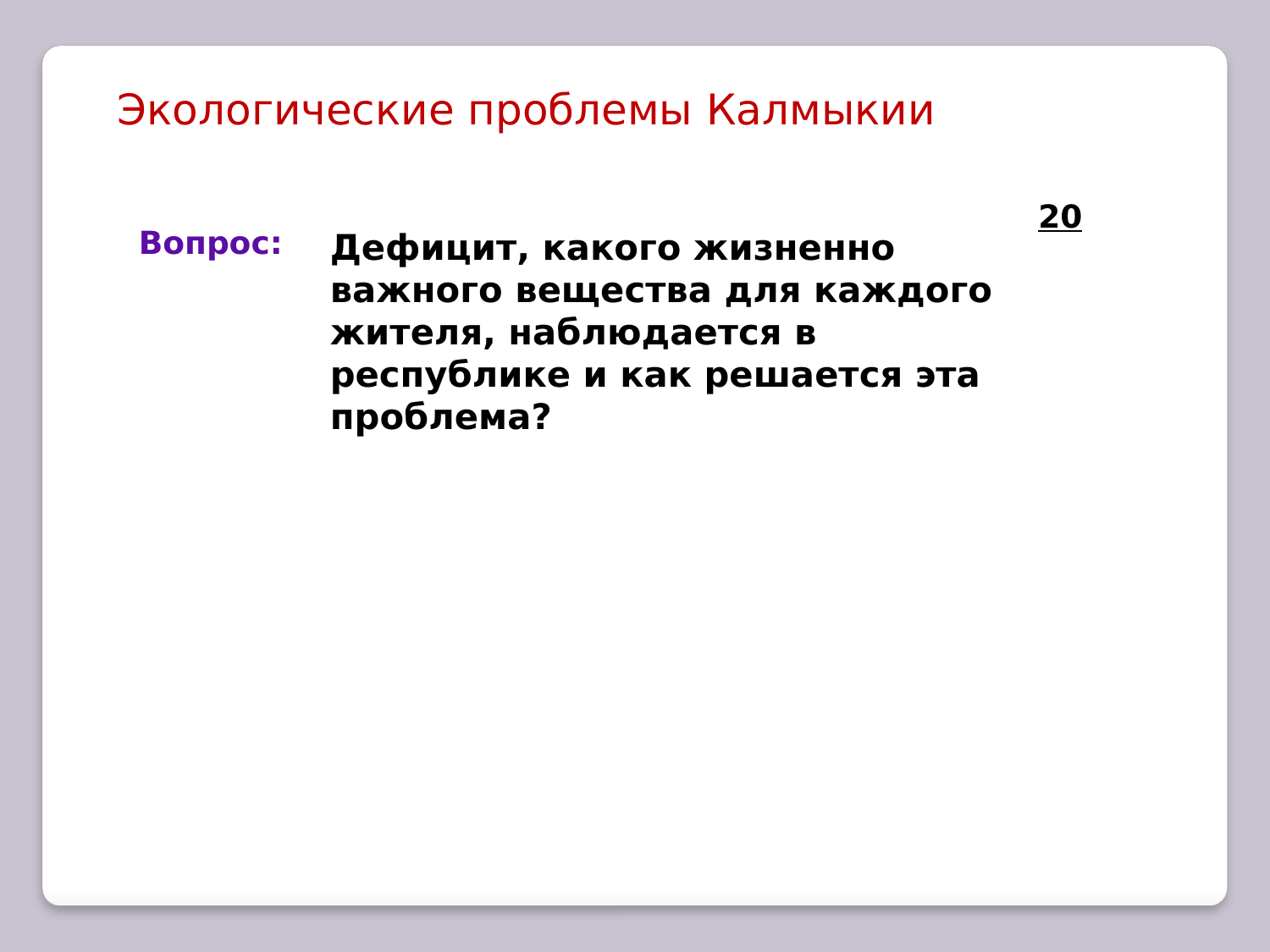

Экологические проблемы Калмыкии
20
Вопрос:
Дефицит, какого жизненно важного вещества для каждого жителя, наблюдается в республике и как решается эта проблема?